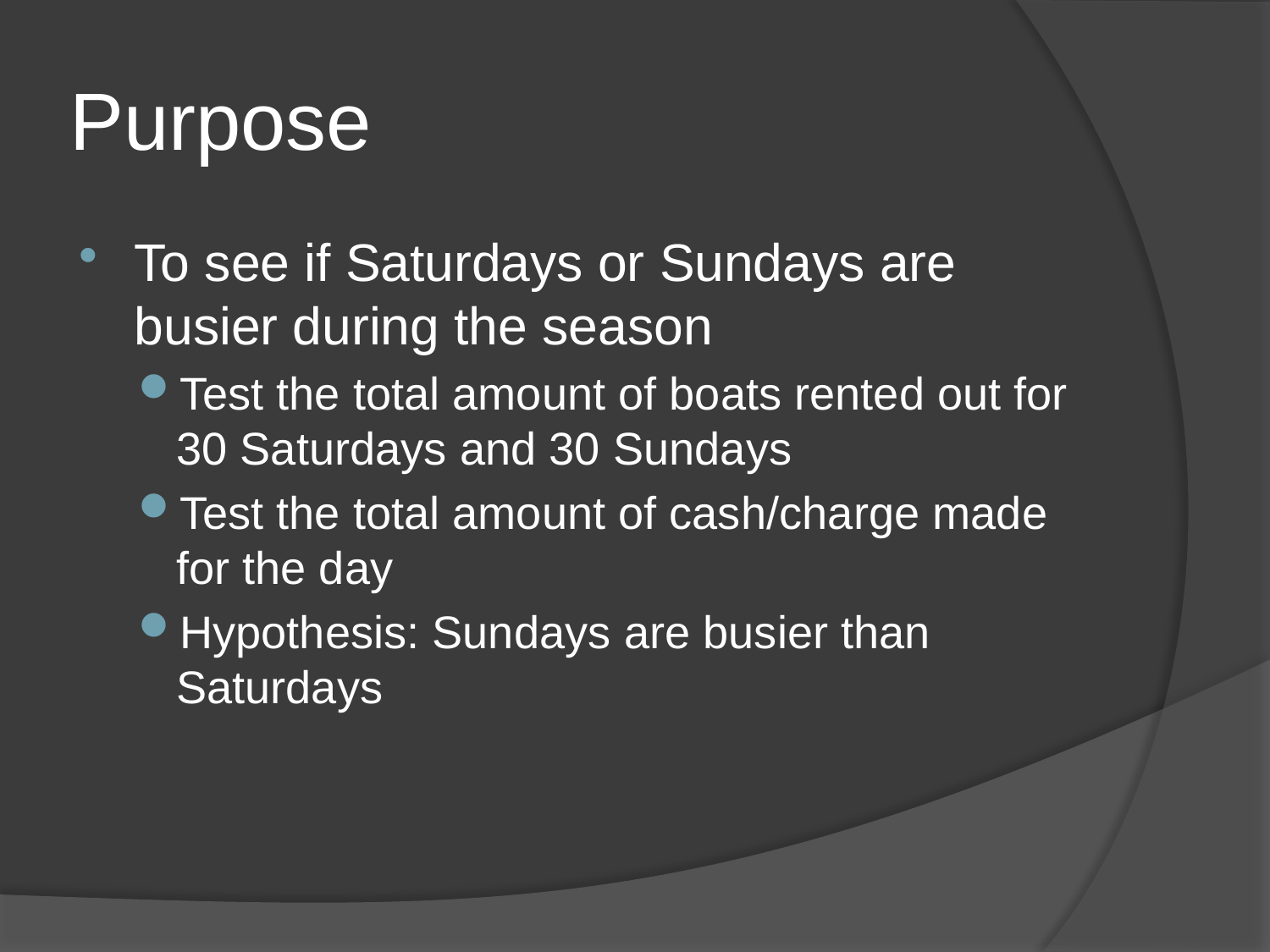

# Purpose
To see if Saturdays or Sundays are busier during the season
Test the total amount of boats rented out for 30 Saturdays and 30 Sundays
Test the total amount of cash/charge made for the day
Hypothesis: Sundays are busier than Saturdays